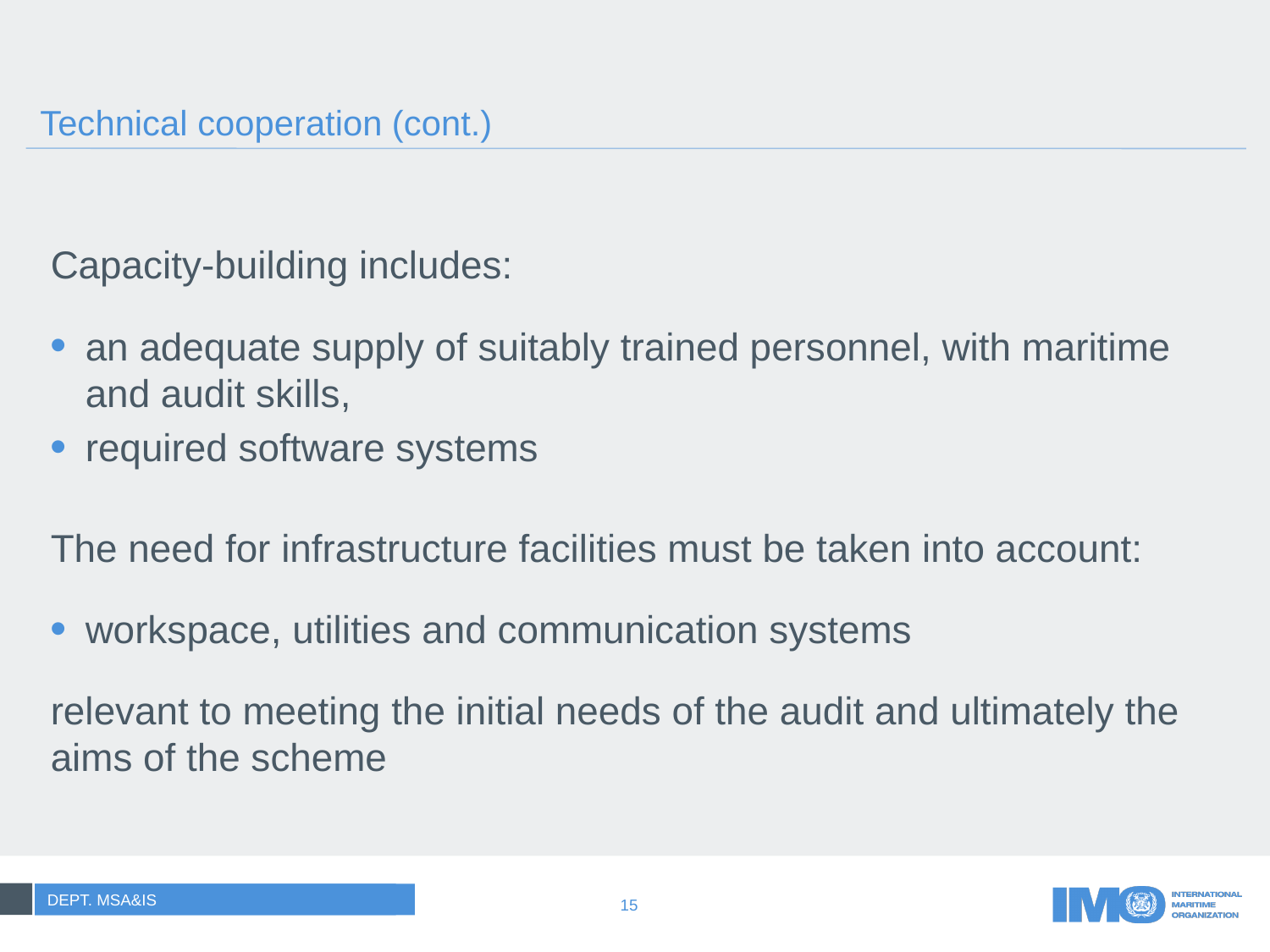

# Technical cooperation (cont.)

Capacity-building includes:

an adequate supply of suitably trained personnel, with maritime and audit skills,
required software systems
The need for infrastructure facilities must be taken into account:

workspace, utilities and communication systems

relevant to meeting the initial needs of the audit and ultimately the aims of the scheme